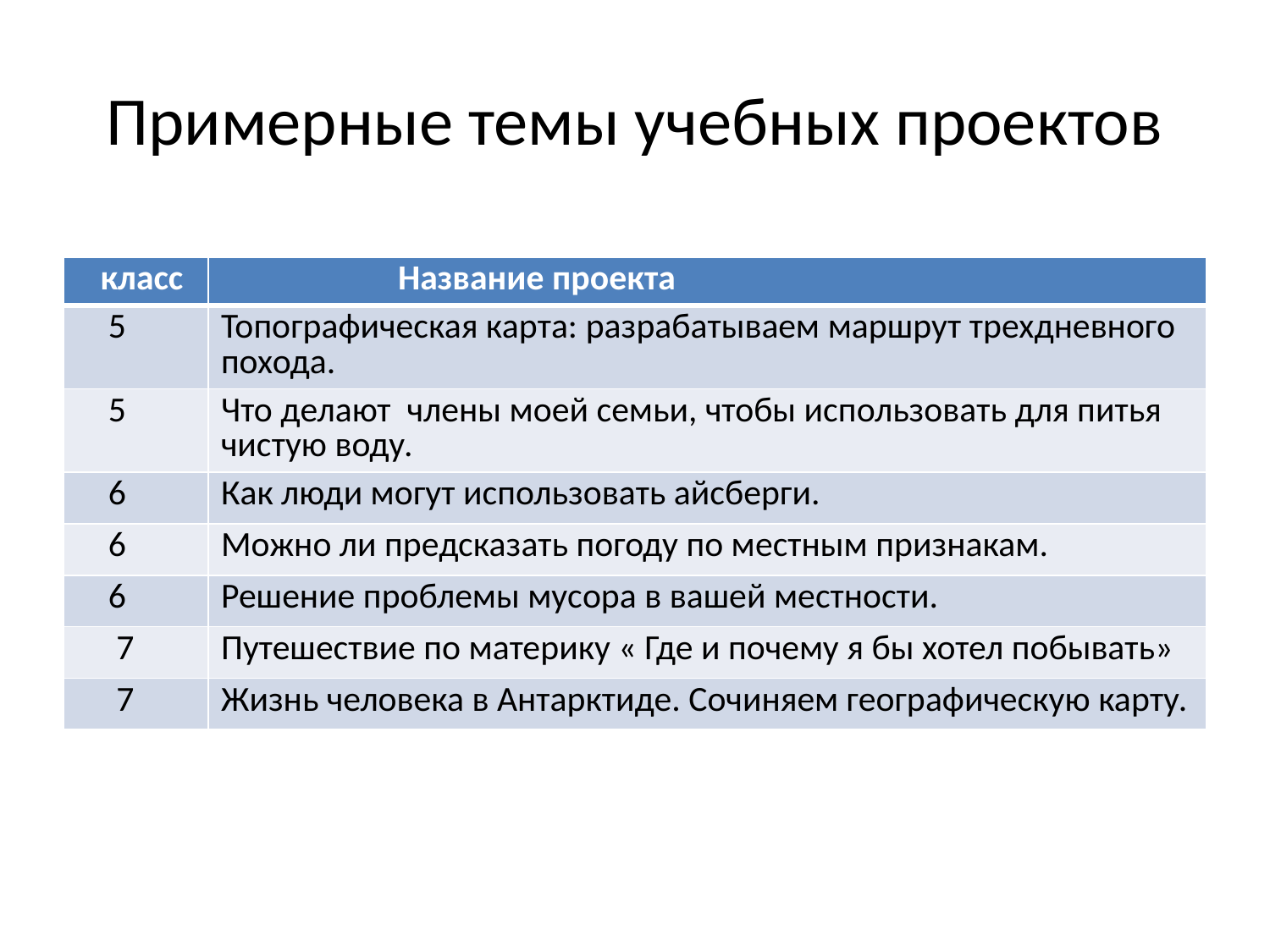

# Примерные темы учебных проектов
| класс | Название проекта |
| --- | --- |
| 5 | Топографическая карта: разрабатываем маршрут трехдневного похода. |
| 5 | Что делают члены моей семьи, чтобы использовать для питья чистую воду. |
| 6 | Как люди могут использовать айсберги. |
| 6 | Можно ли предсказать погоду по местным признакам. |
| 6 | Решение проблемы мусора в вашей местности. |
| 7 | Путешествие по материку « Где и почему я бы хотел побывать» |
| 7 | Жизнь человека в Антарктиде. Сочиняем географическую карту. |